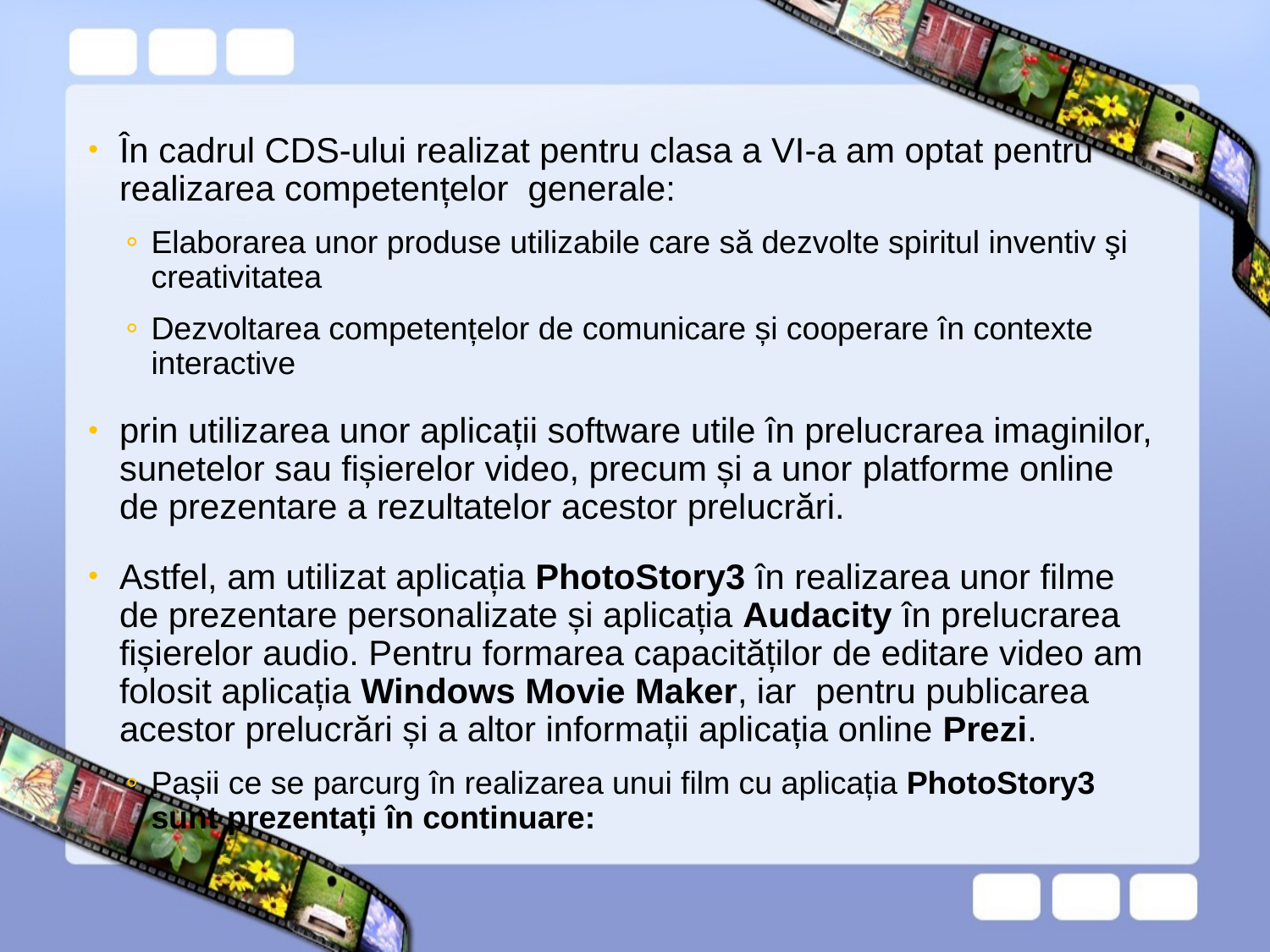

În cadrul CDS-ului realizat pentru clasa a VI-a am optat pentru realizarea competențelor  generale:
Elaborarea unor produse utilizabile care să dezvolte spiritul inventiv şi creativitatea
Dezvoltarea competențelor de comunicare și cooperare în contexte interactive
prin utilizarea unor aplicații software utile în prelucrarea imaginilor, sunetelor sau fișierelor video, precum și a unor platforme online de prezentare a rezultatelor acestor prelucrări.
Astfel, am utilizat aplicația PhotoStory3 în realizarea unor filme de prezentare personalizate și aplicația Audacity în prelucrarea fișierelor audio. Pentru formarea capacităților de editare video am folosit aplicația Windows Movie Maker, iar  pentru publicarea acestor prelucrări și a altor informații aplicația online Prezi.
Pașii ce se parcurg în realizarea unui film cu aplicația PhotoStory3 sunt prezentați în continuare: